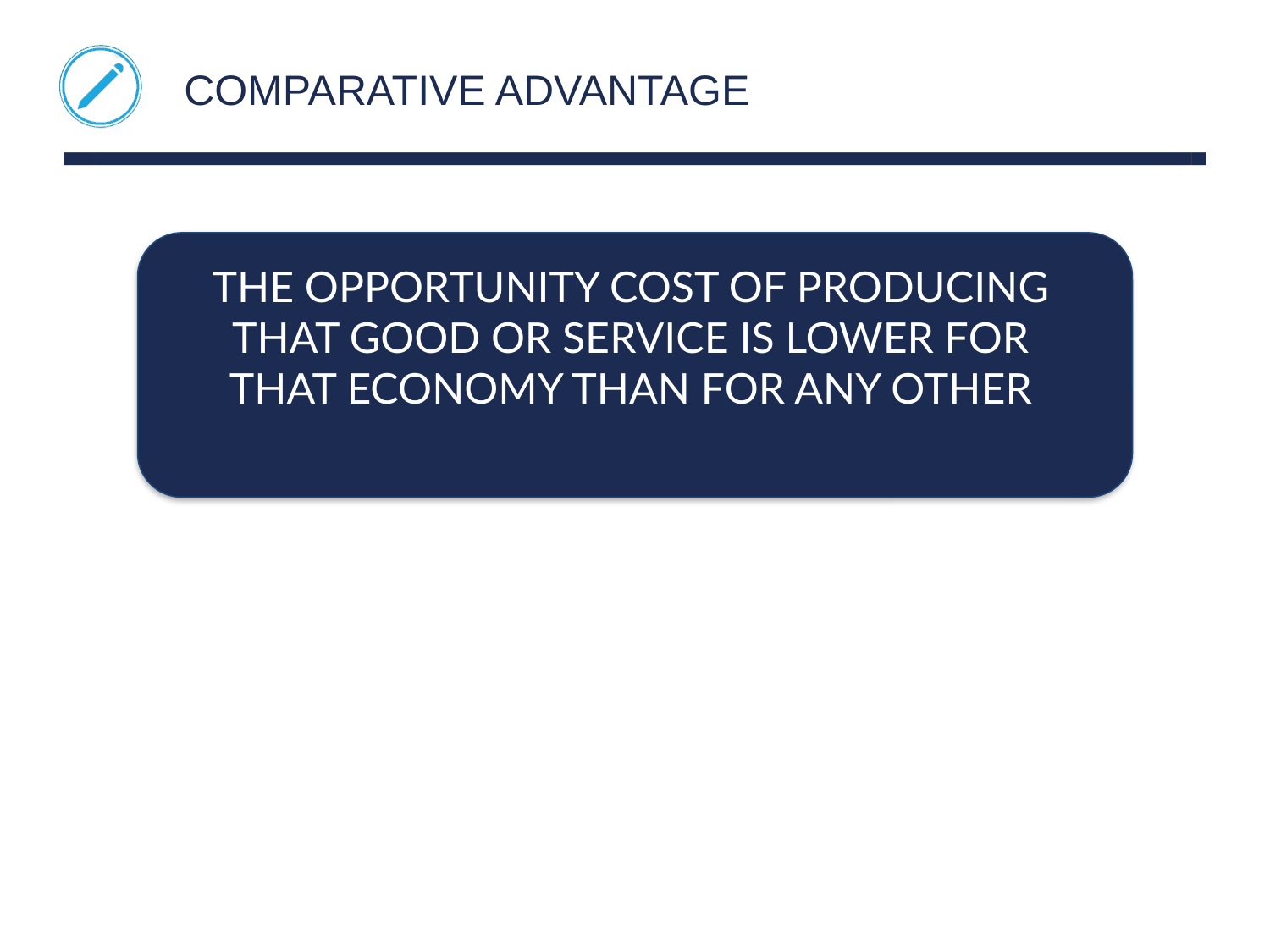

# Comparative advantage
the opportunity cost of producing that good or service is lower for that economy than for any other